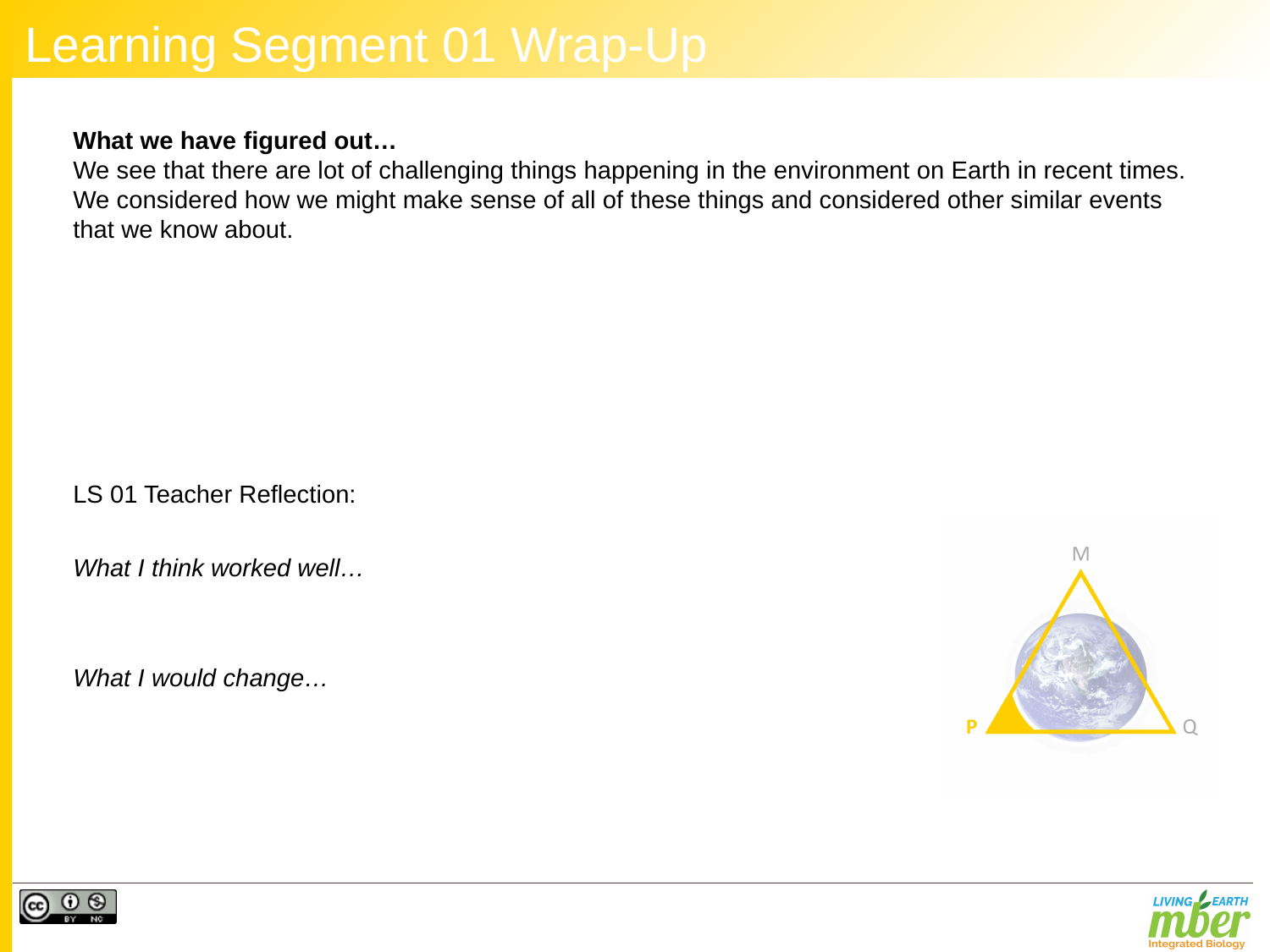

# Learning Segment 01 Wrap-Up
What we have figured out…
We see that there are lot of challenging things happening in the environment on Earth in recent times. We considered how we might make sense of all of these things and considered other similar events that we know about.
LS 01 Teacher Reflection:

What I think worked well…

What I would change…